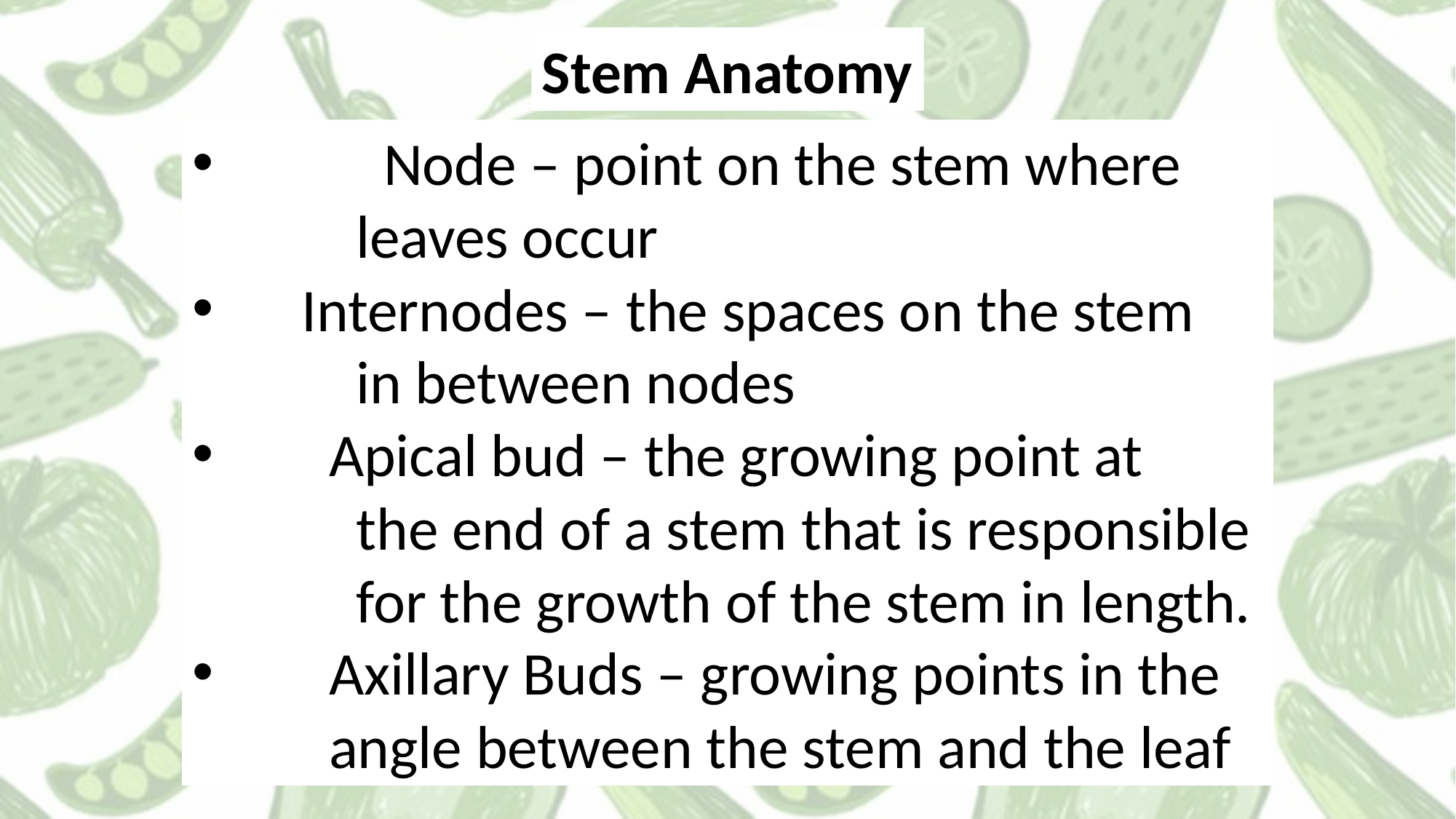

Stem Anatomy
 	 Node – point on the stem where
            leaves occur
	Internodes – the spaces on the stem
            in between nodes
	  Apical bud – the growing point at
            the end of a stem that is responsible
            for the growth of the stem in length.
	  Axillary Buds – growing points in the
          angle between the stem and the leaf